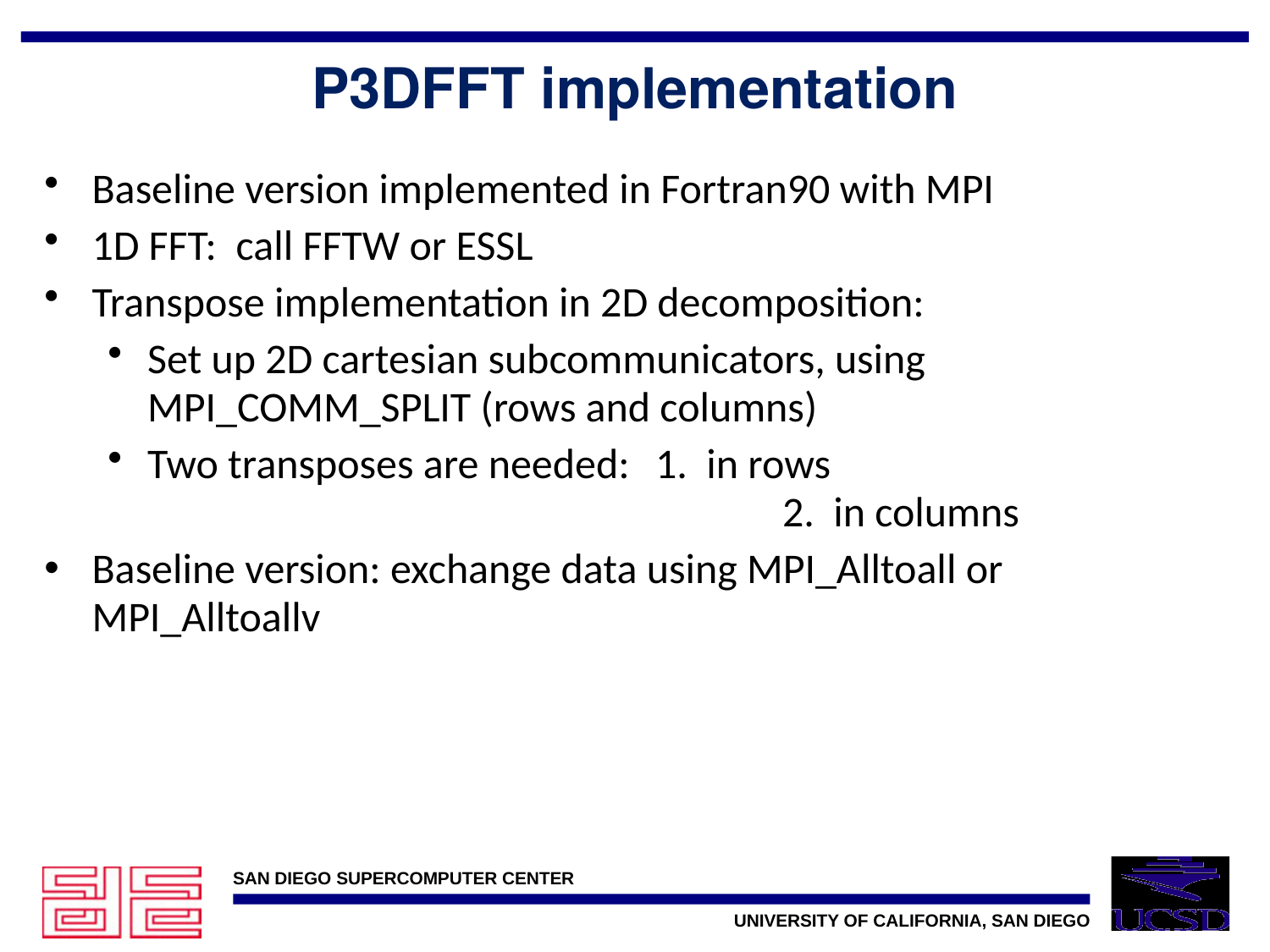

# P3DFFT implementation
Baseline version implemented in Fortran90 with MPI
1D FFT:  call FFTW or ESSL
Transpose implementation in 2D decomposition:
Set up 2D cartesian subcommunicators, using MPI_COMM_SPLIT (rows and columns)
Two transposes are needed:  	1.  in rows								2.  in columns
Baseline version: exchange data using MPI_Alltoall or     	MPI_Alltoallv